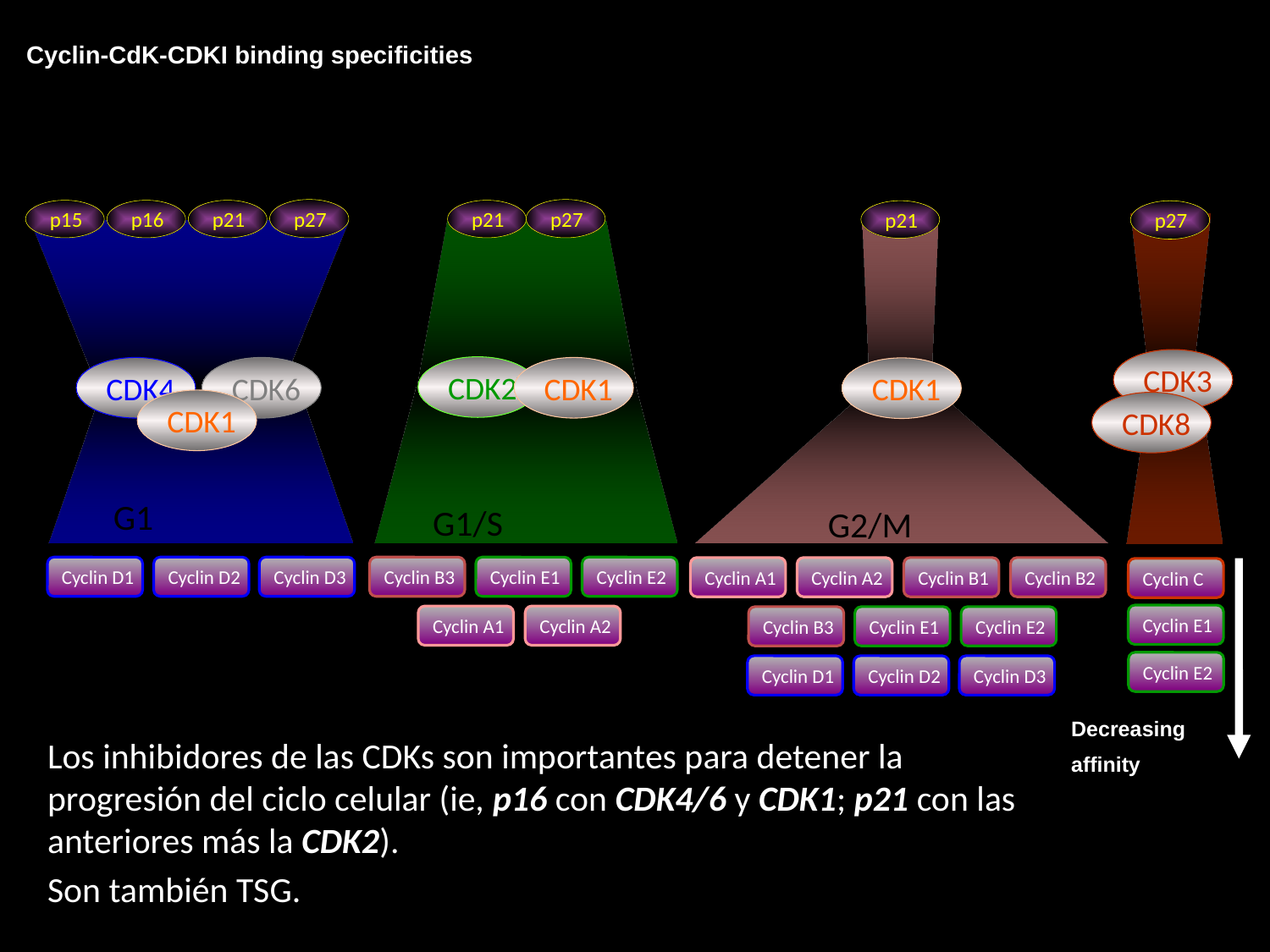

Cyclin-CdK-CDKI binding specificities
p27
p27
p15
p16
p21
p21
p21
p27

CDK3
CDK2
CDK4
CDK6
CDK1
CDK1

G1/S

G1

G2/M
CDK1
CDK8
Cyclin D1
Cyclin D2
Cyclin D3
Cyclin B3
Cyclin E1
Cyclin E2
Cyclin A1
Cyclin A2
Cyclin B1
Cyclin B2

Cyclin C
Cyclin E1
Cyclin A1
Cyclin A2
Cyclin B3
Cyclin E1
Cyclin E2
Cyclin E2
Cyclin D1
Cyclin D2
Cyclin D3
Decreasing
affinity
Los inhibidores de las CDKs son importantes para detener la progresión del ciclo celular (ie, p16 con CDK4/6 y CDK1; p21 con las anteriores más la CDK2).
Son también TSG.